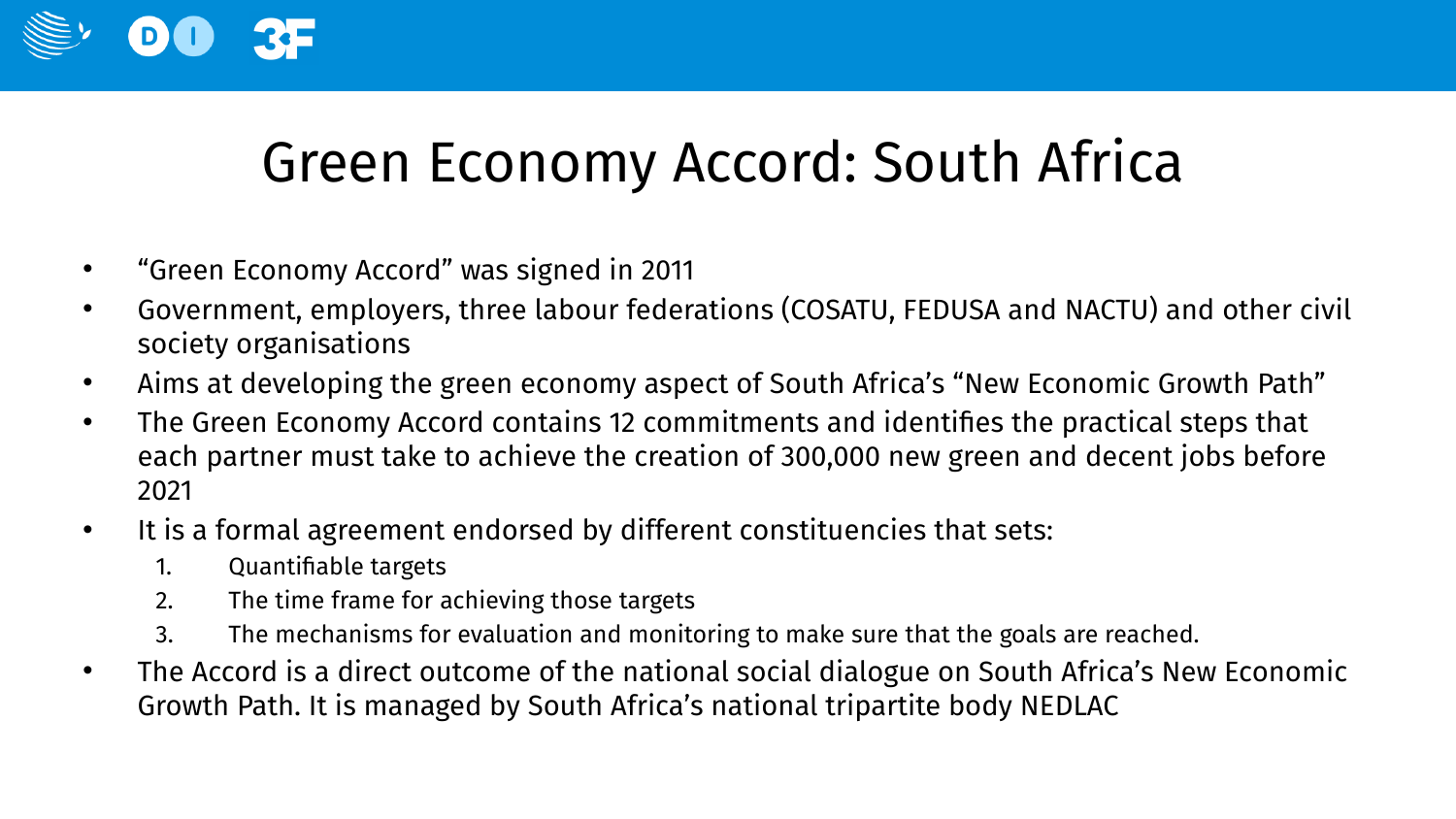

# Green Economy Accord: South Africa
“Green Economy Accord” was signed in 2011
Government, employers, three labour federations (COSATU, FEDUSA and NACTU) and other civil society organisations
Aims at developing the green economy aspect of South Africa’s “New Economic Growth Path”
The Green Economy Accord contains 12 commitments and identifies the practical steps that each partner must take to achieve the creation of 300,000 new green and decent jobs before 2021
It is a formal agreement endorsed by different constituencies that sets:
Quantifiable targets
The time frame for achieving those targets
The mechanisms for evaluation and monitoring to make sure that the goals are reached.
The Accord is a direct outcome of the national social dialogue on South Africa’s New Economic Growth Path. It is managed by South Africa’s national tripartite body NEDLAC